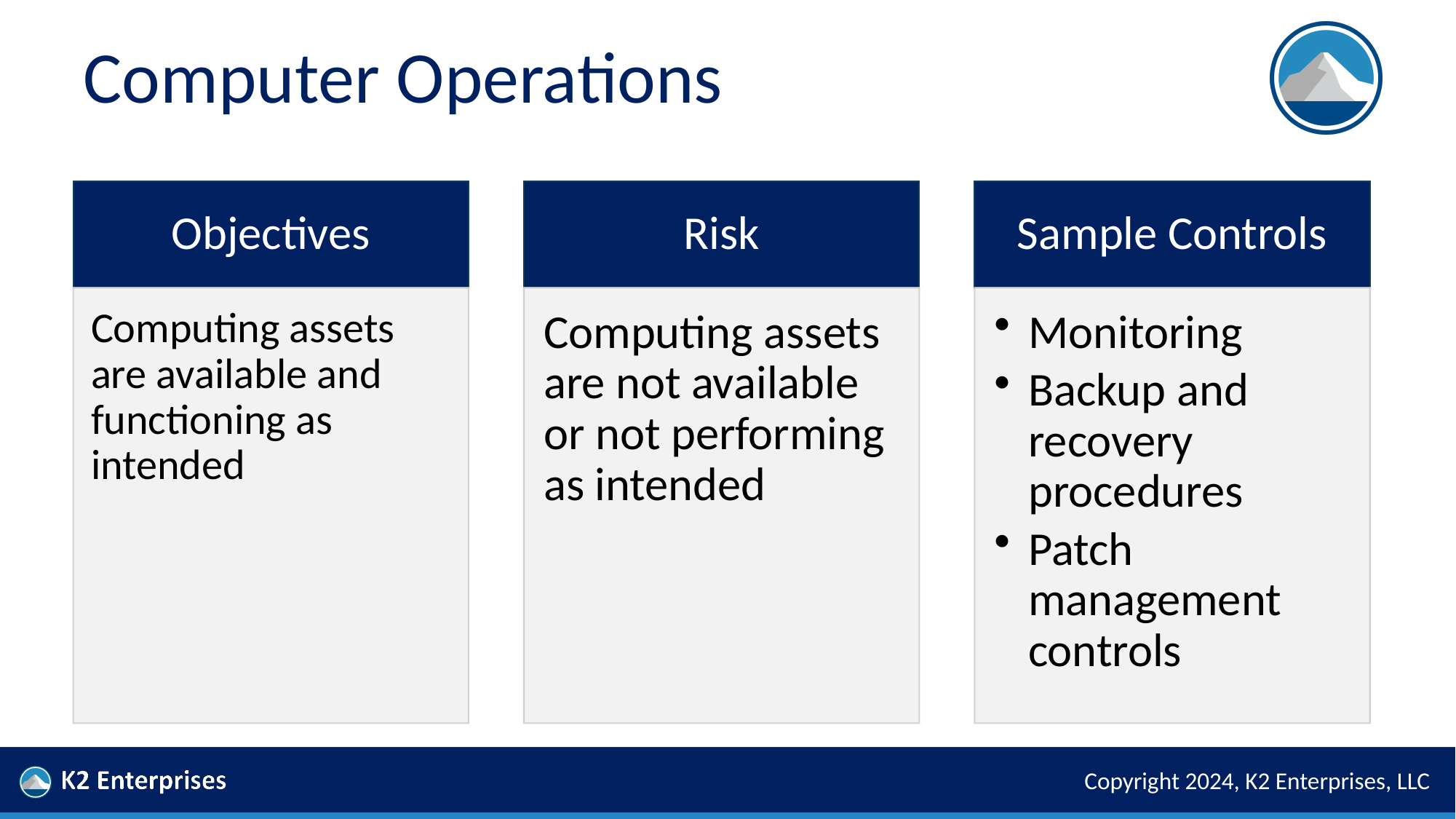

# Computer Operations
Objectives
Computing assets are available and functioning as intended
Risk
Computing assets are not available or not performing as intended
Sample Controls
Monitoring
Backup and recovery procedures
Patch management controls